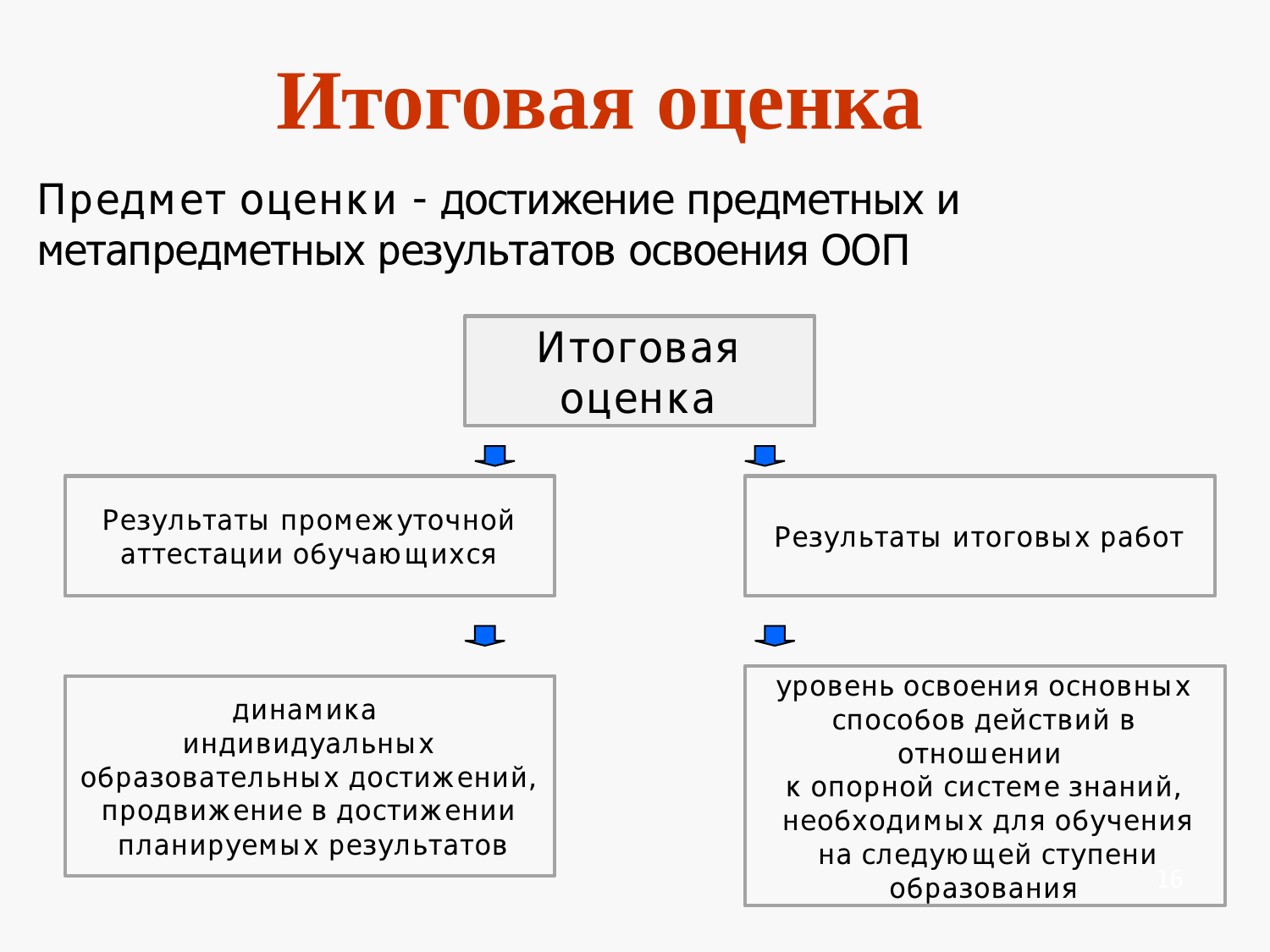

# Итоговая оценка
Предмет оценки - достижение предметных и метапредметных результатов освоения ООП

Итоговая оценка

Результаты промежуточной аттестации обучающихся
Результаты итоговых работ

уровень освоения основных
способов действий в отношении
к опорной системе знаний,
 необходимых для обучения
 на следующей ступени образования
динамика
 индивидуальных
образовательных достижений,
продвижение в достижении
 планируемых результатов
16